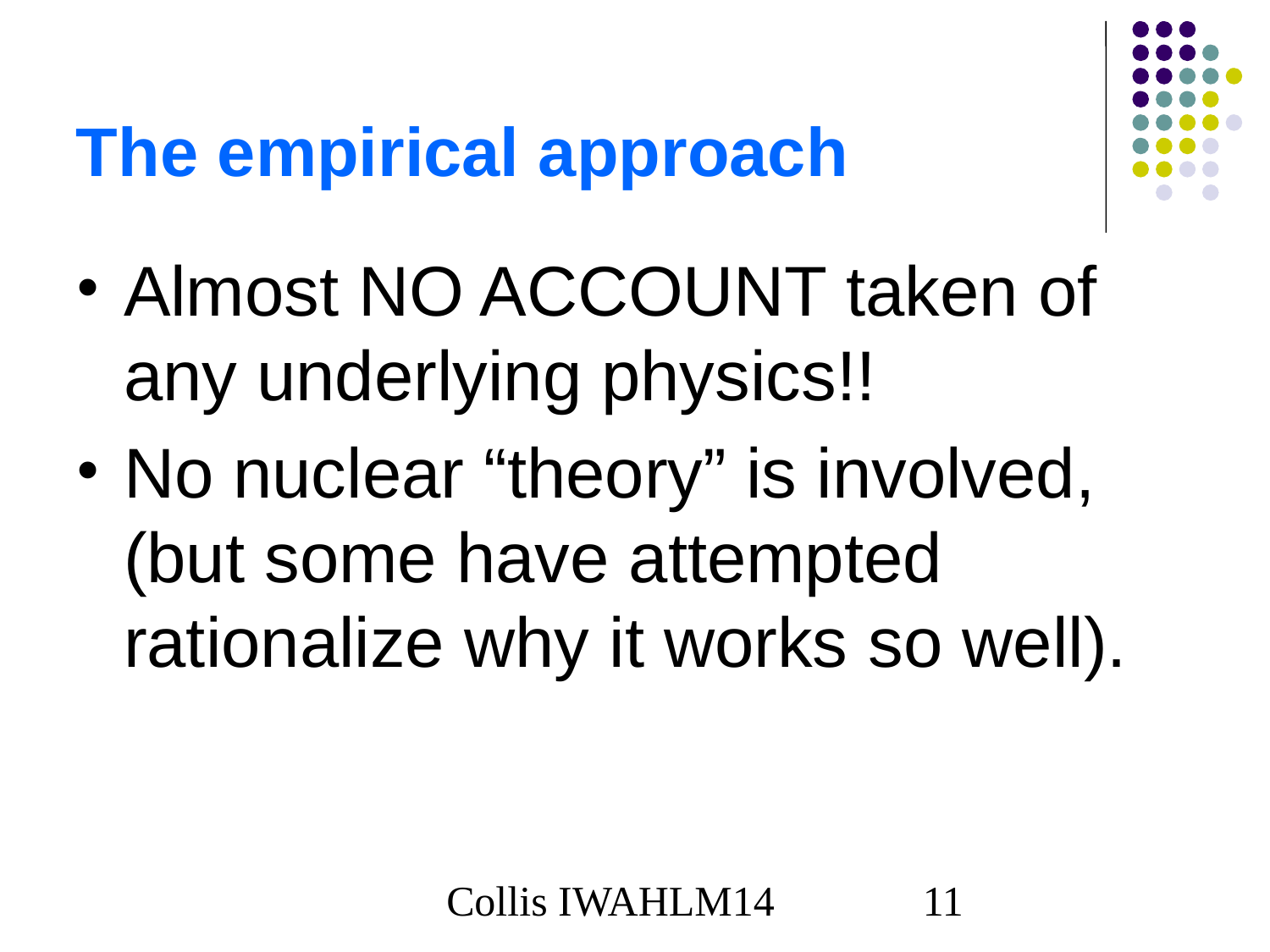

# The empirical approach
Almost NO ACCOUNT taken of any underlying physics!!
No nuclear “theory” is involved, (but some have attempted rationalize why it works so well).
Collis IWAHLM14
11